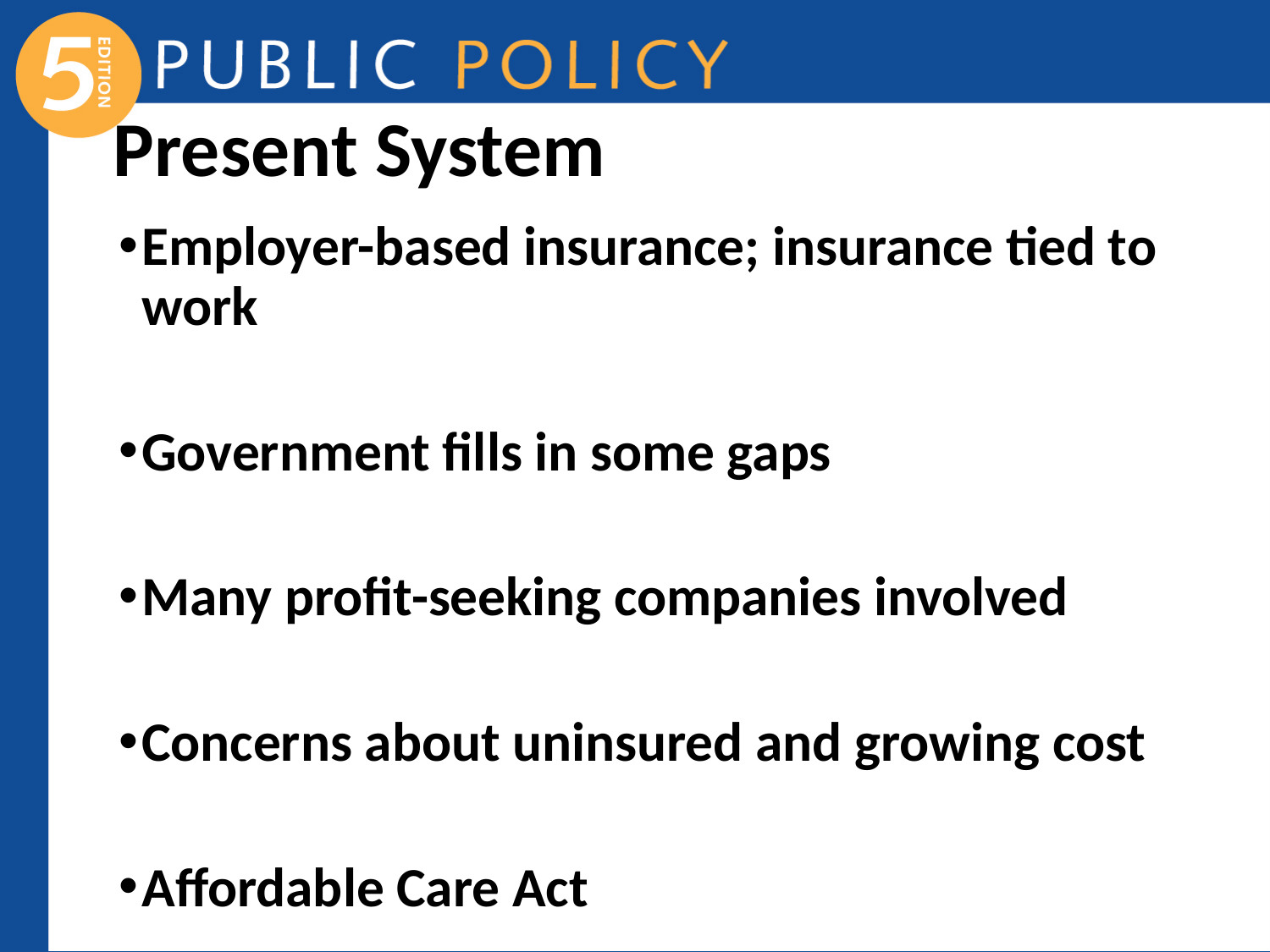

# Present System
Employer-based insurance; insurance tied to work

Government fills in some gaps

Many profit-seeking companies involved

Concerns about uninsured and growing cost

Affordable Care Act